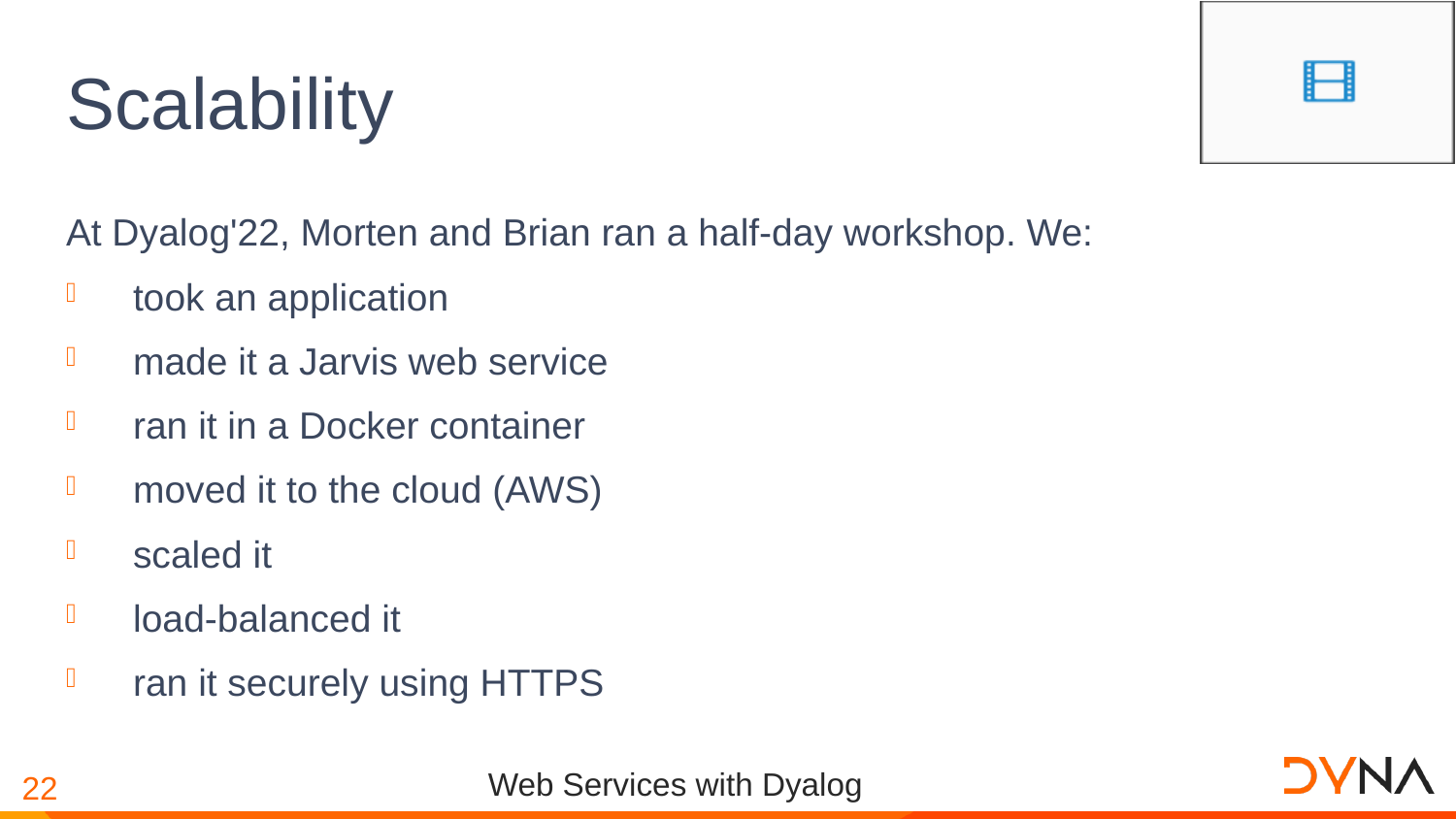

# Scalability
At Dyalog'22, Morten and Brian ran a half-day workshop. We:
took an application
made it a Jarvis web service
ran it in a Docker container
moved it to the cloud (AWS)
scaled it
load-balanced it
ran it securely using HTTPS